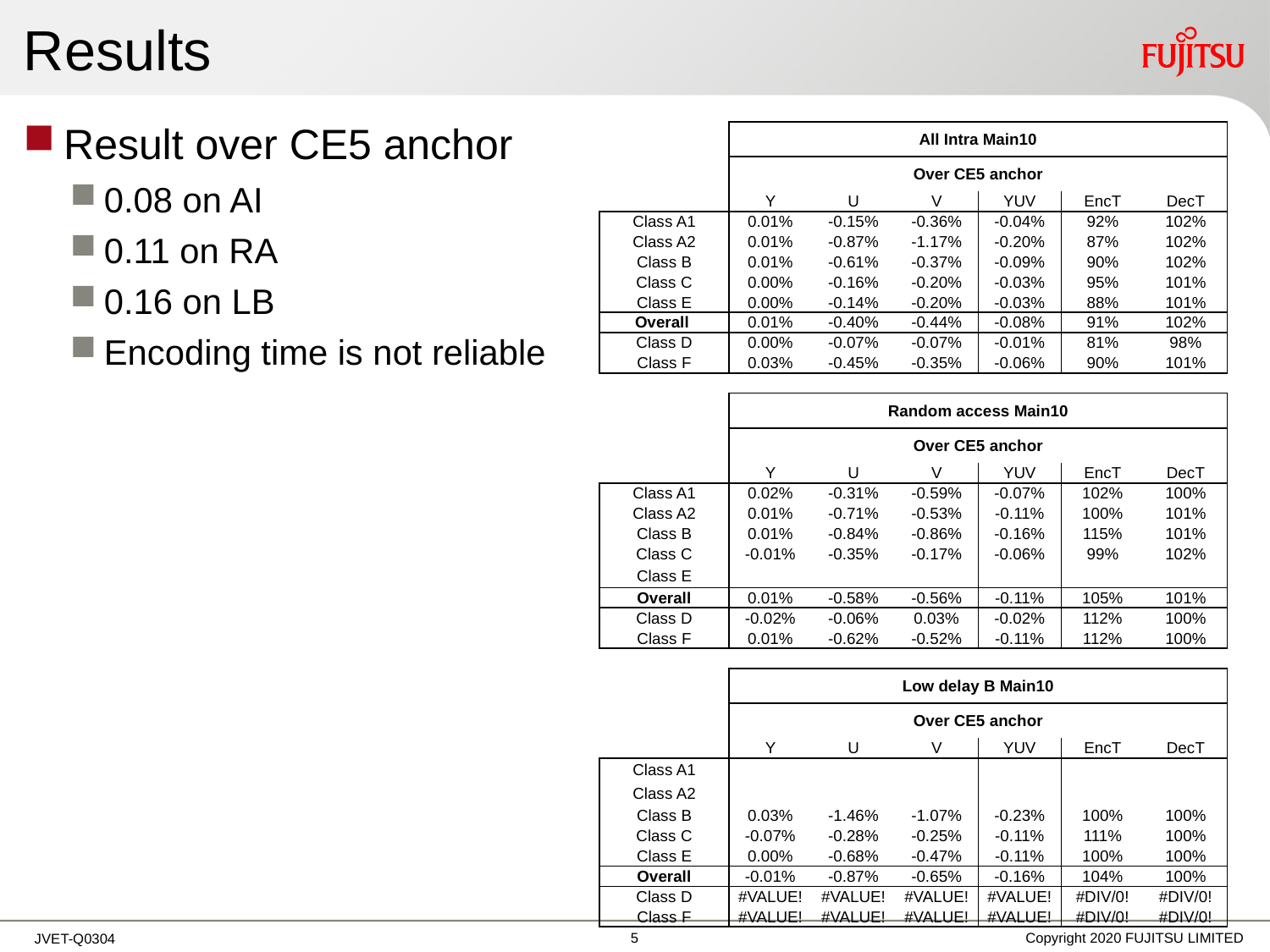

# Results
Result over CE5 anchor
0.08 on AI
0.11 on RA
0.16 on LB
Encoding time is not reliable
|  | All Intra Main10 |  |  |  |  |  |
| --- | --- | --- | --- | --- | --- | --- |
|  | Over CE5 anchor |  |  |  |  |  |
|  | Y | U | V | YUV | EncT | DecT |
| Class A1 | 0.01% | -0.15% | -0.36% | -0.04% | 92% | 102% |
| Class A2 | 0.01% | -0.87% | -1.17% | -0.20% | 87% | 102% |
| Class B | 0.01% | -0.61% | -0.37% | -0.09% | 90% | 102% |
| Class C | 0.00% | -0.16% | -0.20% | -0.03% | 95% | 101% |
| Class E | 0.00% | -0.14% | -0.20% | -0.03% | 88% | 101% |
| Overall | 0.01% | -0.40% | -0.44% | -0.08% | 91% | 102% |
| Class D | 0.00% | -0.07% | -0.07% | -0.01% | 81% | 98% |
| Class F | 0.03% | -0.45% | -0.35% | -0.06% | 90% | 101% |
|  |  |  |  |  |  |  |
|  | Random access Main10 |  |  |  |  |  |
|  | Over CE5 anchor |  |  |  |  |  |
|  | Y | U | V | YUV | EncT | DecT |
| Class A1 | 0.02% | -0.31% | -0.59% | -0.07% | 102% | 100% |
| Class A2 | 0.01% | -0.71% | -0.53% | -0.11% | 100% | 101% |
| Class B | 0.01% | -0.84% | -0.86% | -0.16% | 115% | 101% |
| Class C | -0.01% | -0.35% | -0.17% | -0.06% | 99% | 102% |
| Class E |  |  |  |  |  |  |
| Overall | 0.01% | -0.58% | -0.56% | -0.11% | 105% | 101% |
| Class D | -0.02% | -0.06% | 0.03% | -0.02% | 112% | 100% |
| Class F | 0.01% | -0.62% | -0.52% | -0.11% | 112% | 100% |
|  |  |  |  |  |  |  |
|  | Low delay B Main10 |  |  |  |  |  |
|  | Over CE5 anchor |  |  |  |  |  |
|  | Y | U | V | YUV | EncT | DecT |
| Class A1 |  |  |  |  |  |  |
| Class A2 |  |  |  |  |  |  |
| Class B | 0.03% | -1.46% | -1.07% | -0.23% | 100% | 100% |
| Class C | -0.07% | -0.28% | -0.25% | -0.11% | 111% | 100% |
| Class E | 0.00% | -0.68% | -0.47% | -0.11% | 100% | 100% |
| Overall | -0.01% | -0.87% | -0.65% | -0.16% | 104% | 100% |
| Class D | #VALUE! | #VALUE! | #VALUE! | #VALUE! | #DIV/0! | #DIV/0! |
| Class F | #VALUE! | #VALUE! | #VALUE! | #VALUE! | #DIV/0! | #DIV/0! |
5
Copyright 2020 FUJITSU LIMITED